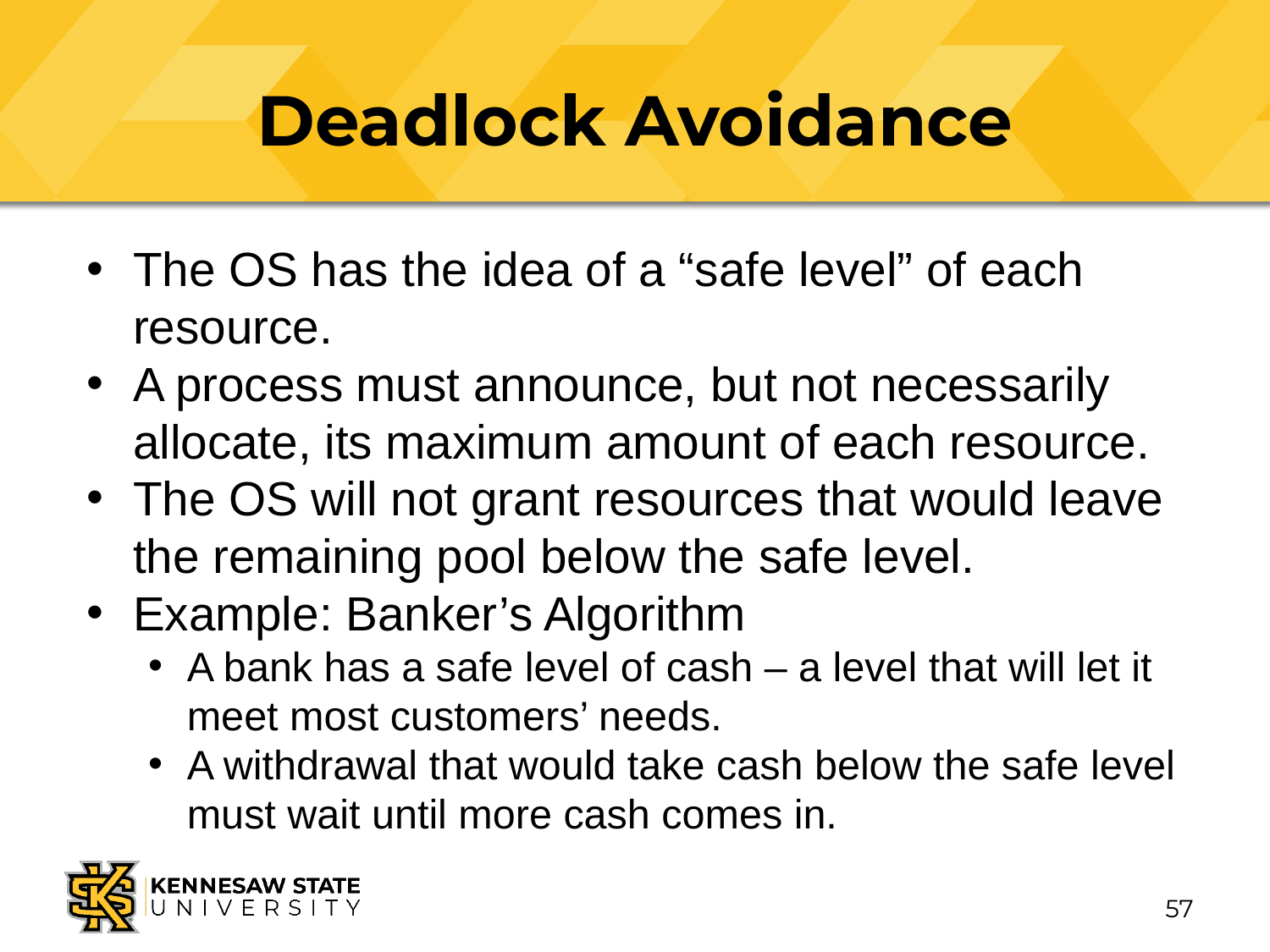

# Deadlock Avoidance
The OS has the idea of a “safe level” of each resource.
A process must announce, but not necessarily allocate, its maximum amount of each resource.
The OS will not grant resources that would leave the remaining pool below the safe level.
Example: Banker’s Algorithm
A bank has a safe level of cash – a level that will let it meet most customers’ needs.
A withdrawal that would take cash below the safe level must wait until more cash comes in.
57